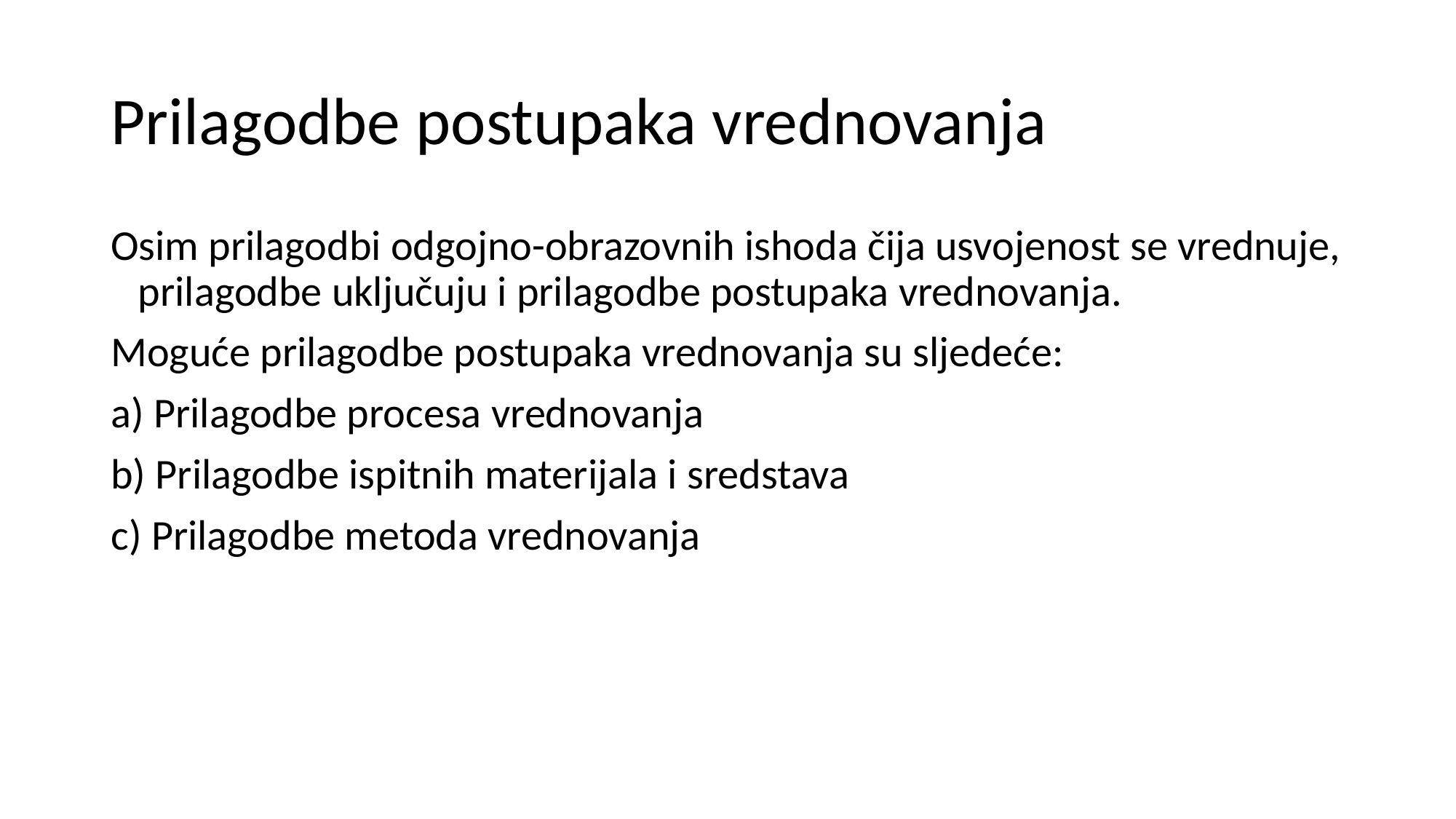

# Prilagodbe postupaka vrednovanja
Osim prilagodbi odgojno-obrazovnih ishoda čija usvojenost se vrednuje, prilagodbe uključuju i prilagodbe postupaka vrednovanja.
Moguće prilagodbe postupaka vrednovanja su sljedeće:
a) Prilagodbe procesa vrednovanja
b) Prilagodbe ispitnih materijala i sredstava
c) Prilagodbe metoda vrednovanja